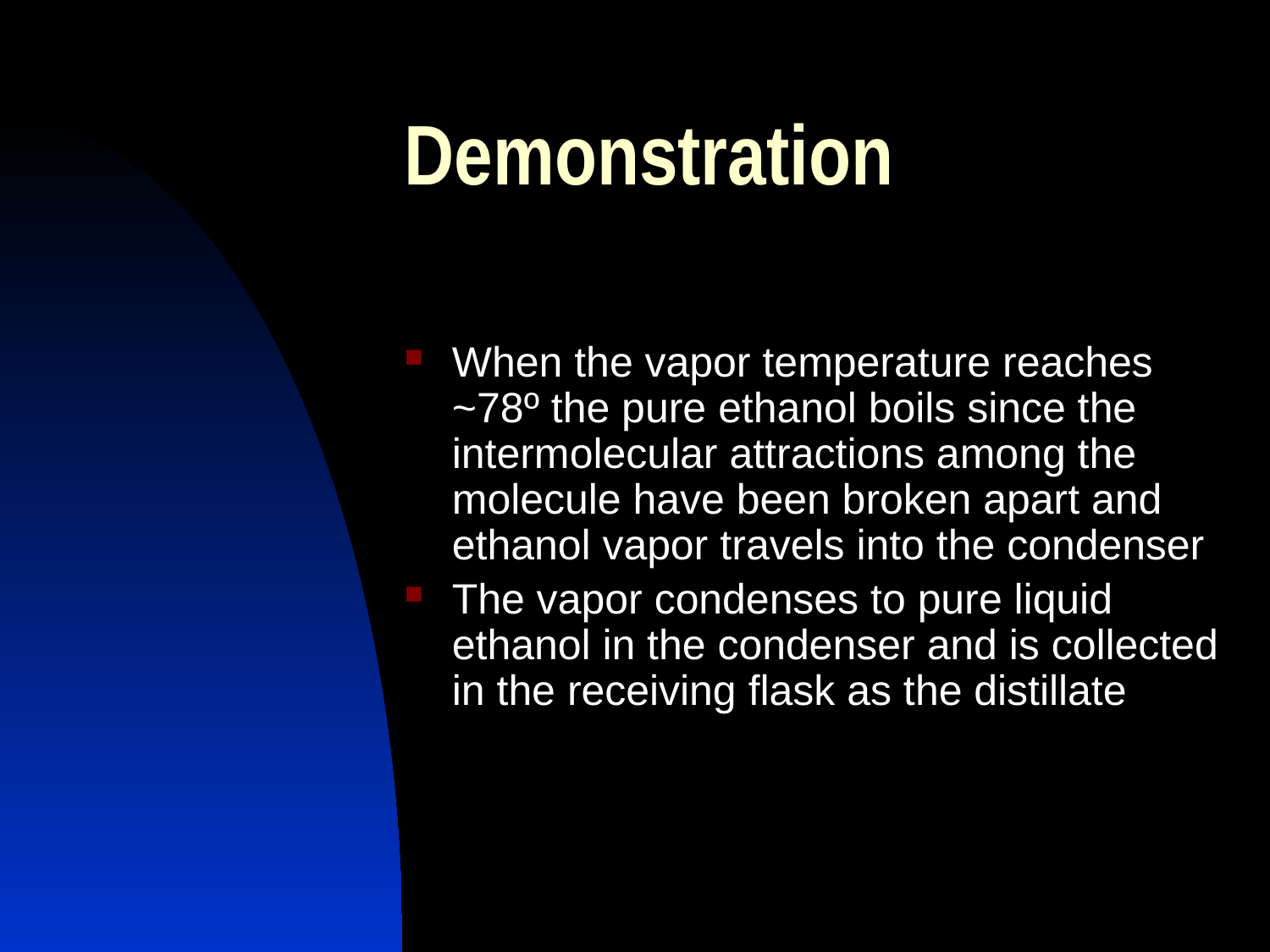

# Demonstration

When the vapor temperature reaches ~78º the pure ethanol boils since the intermolecular attractions among the molecule have been broken apart and ethanol vapor travels into the condenser
The vapor condenses to pure liquid ethanol in the condenser and is collected in the receiving flask as the distillate